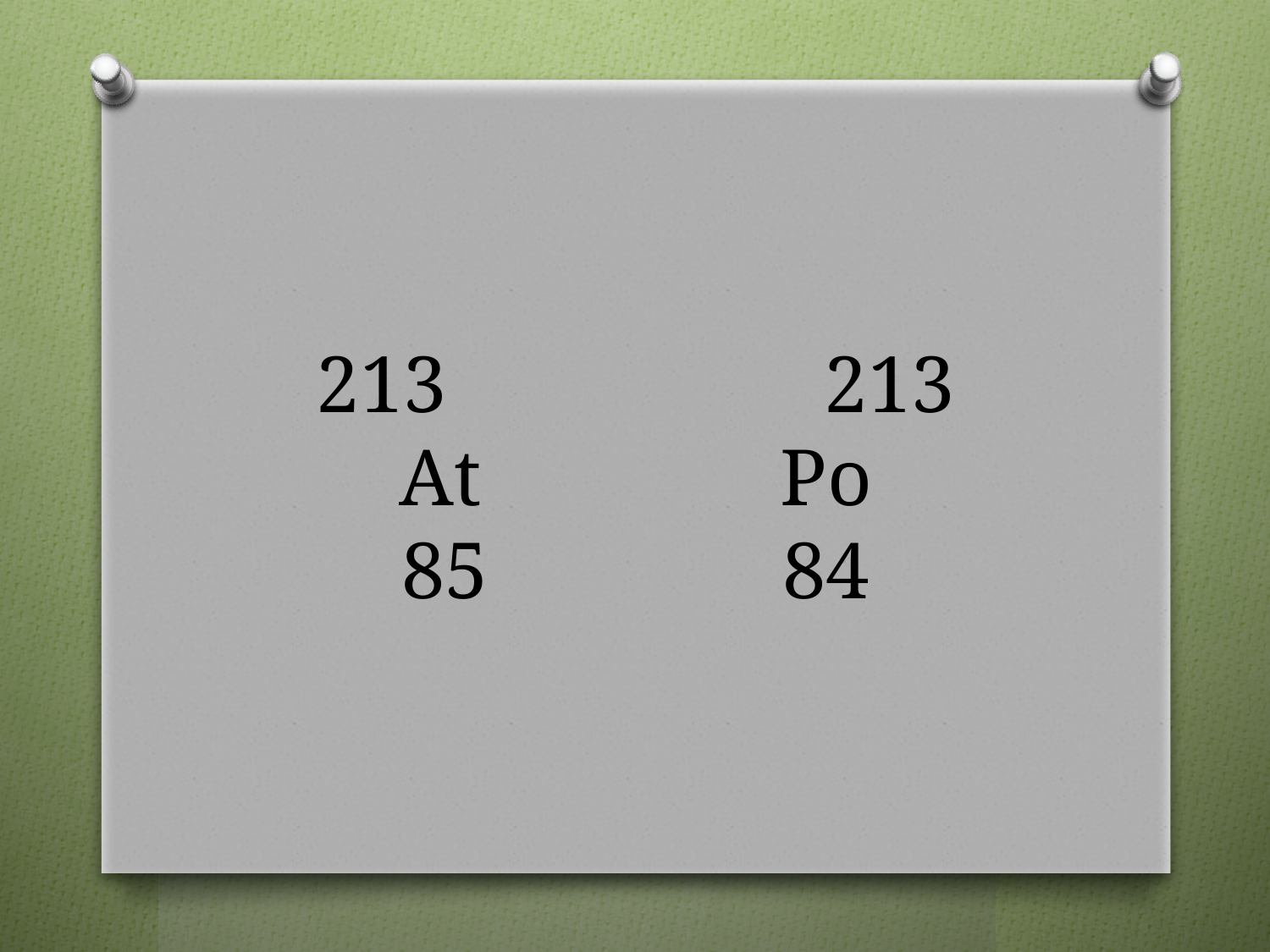

# 213			213 At			Po 85			84